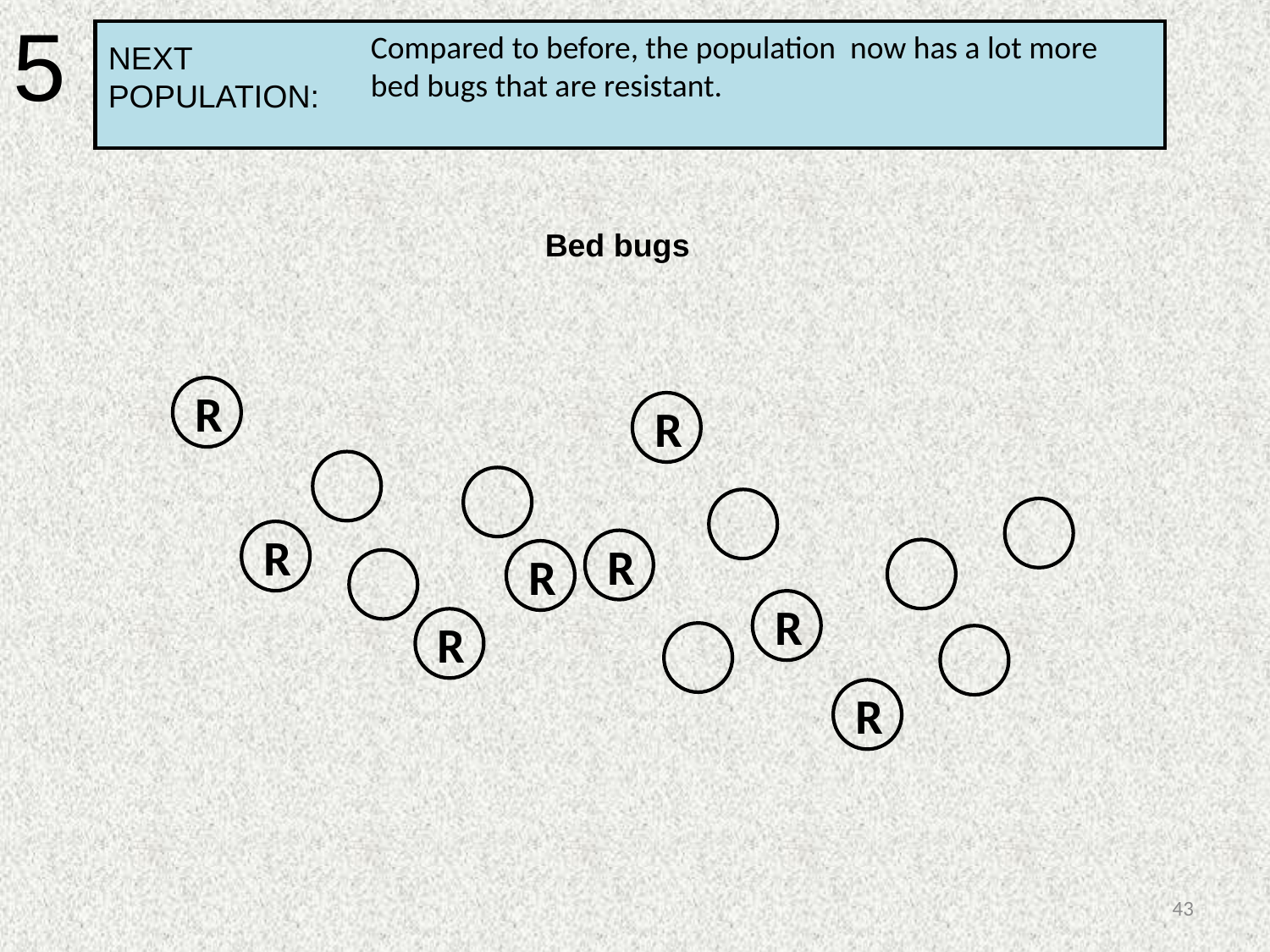

5

Compared to before, the population  now has a lot more bed bugs that are resistant.
NEXT
POPULATION:
Bed bugs
R
R

R
R

R

R
R

R
43